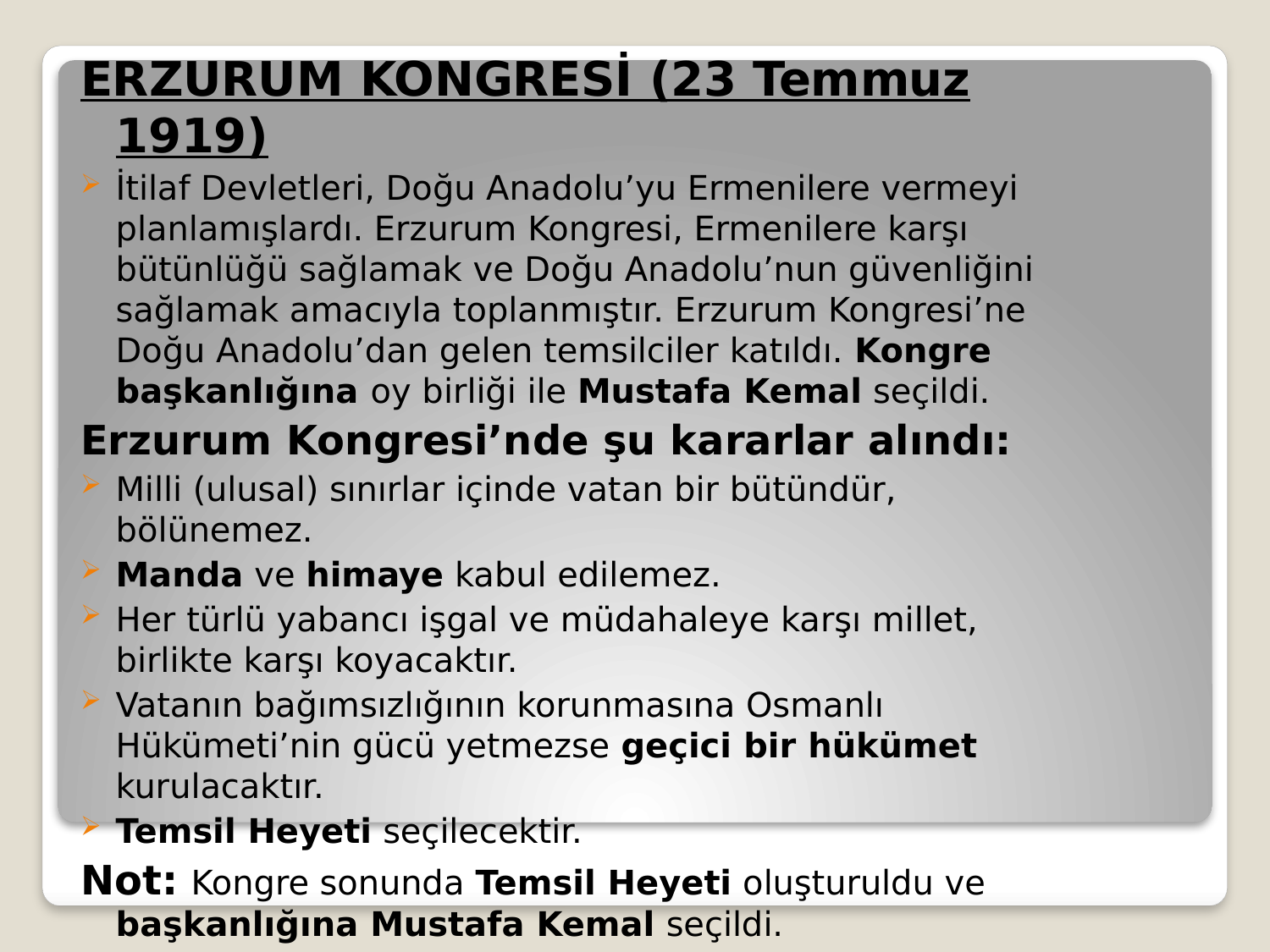

ERZURUM KONGRESİ (23 Temmuz 1919)
İtilaf Devletleri, Doğu Anadolu’yu Ermenilere vermeyi planlamışlardı. Erzurum Kongresi, Ermenilere karşı bütünlüğü sağlamak ve Doğu Anadolu’nun güvenliğini sağlamak amacıyla toplanmıştır. Erzurum Kongresi’ne Doğu Anadolu’dan gelen temsilciler katıldı. Kongre başkanlığına oy birliği ile Mustafa Kemal seçildi.
Erzurum Kongresi’nde şu kararlar alındı:
Milli (ulusal) sınırlar içinde vatan bir bütündür, bölünemez.
Manda ve himaye kabul edilemez.
Her türlü yabancı işgal ve müdahaleye karşı millet, birlikte karşı koyacaktır.
Vatanın bağımsızlığının korunmasına Osmanlı Hükümeti’nin gücü yetmezse geçici bir hükümet kurulacaktır.
Temsil Heyeti seçilecektir.
Not: Kongre sonunda Temsil Heyeti oluşturuldu ve başkanlığına Mustafa Kemal seçildi.